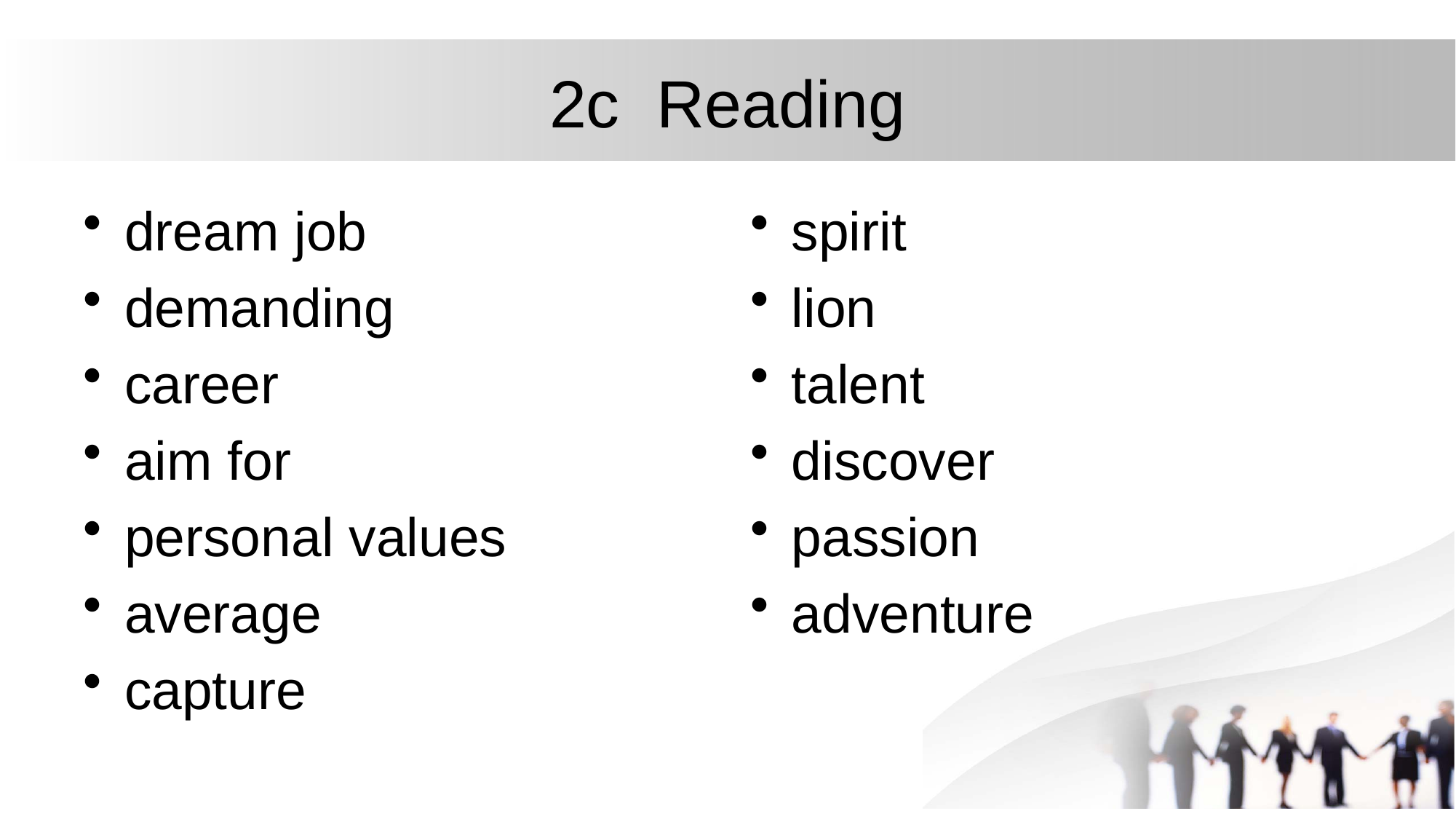

# 2c  Reading
dream job
demanding
career
aim for
personal values
average
capture
spirit
lion
talent
discover
passion
adventure